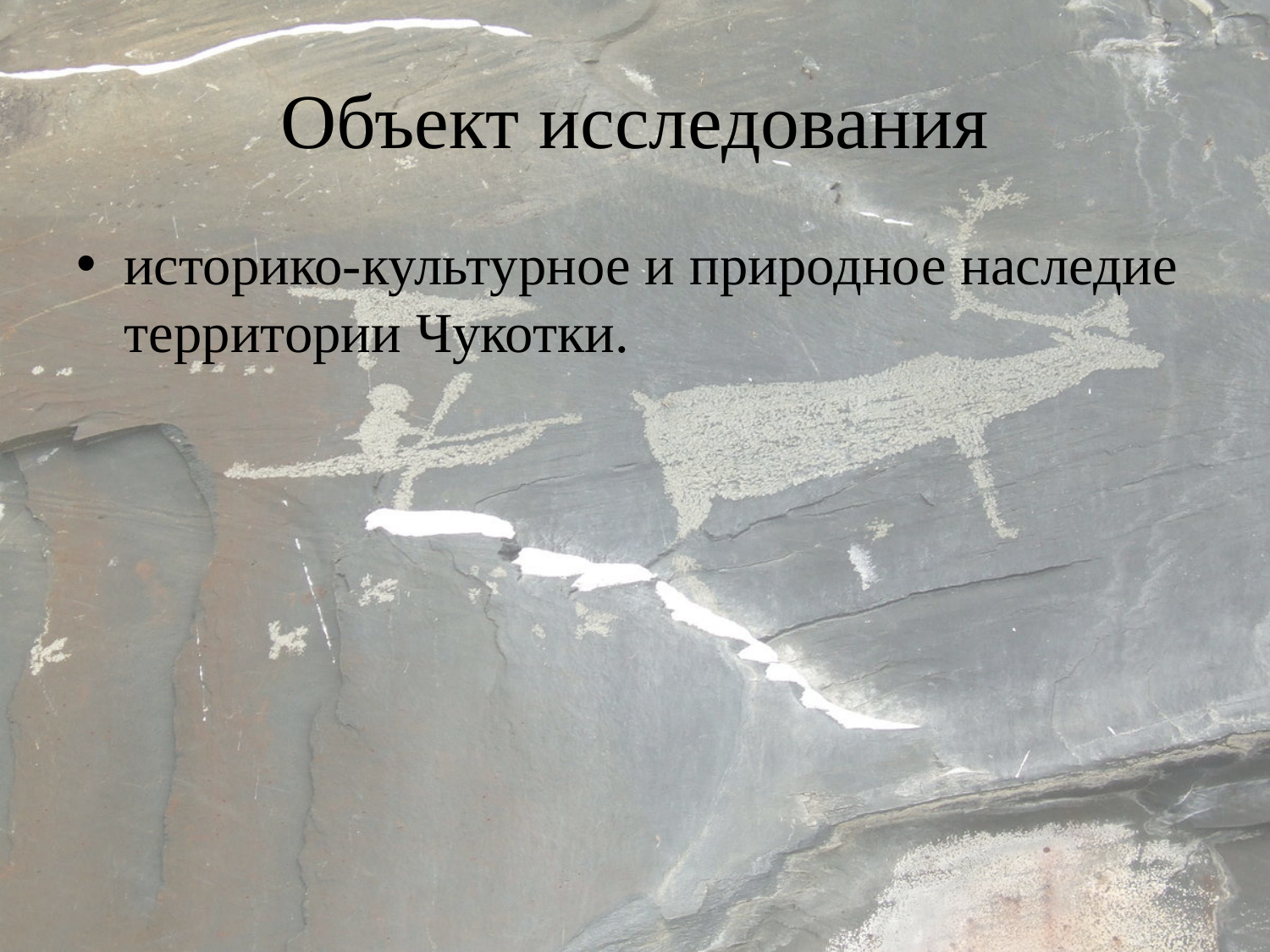

# Объект исследования
историко-культурное и природное наследие территории Чукотки.